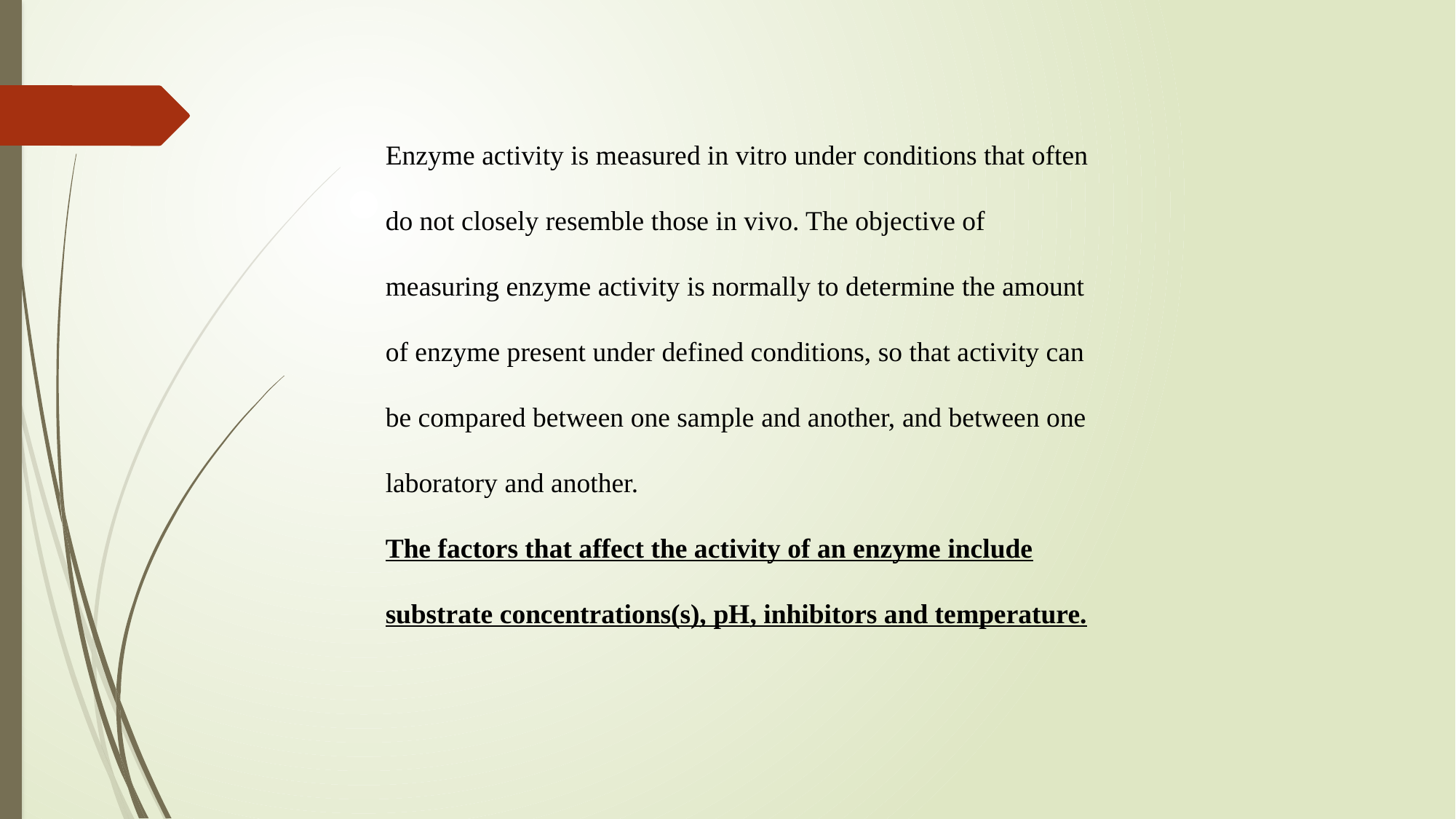

Enzyme activity is measured in vitro under conditions that often do not closely resemble those in vivo. The objective of measuring enzyme activity is normally to determine the amount of enzyme present under defined conditions, so that activity can be compared between one sample and another, and between one laboratory and another.
The factors that affect the activity of an enzyme include substrate concentrations(s), pH, inhibitors and temperature.